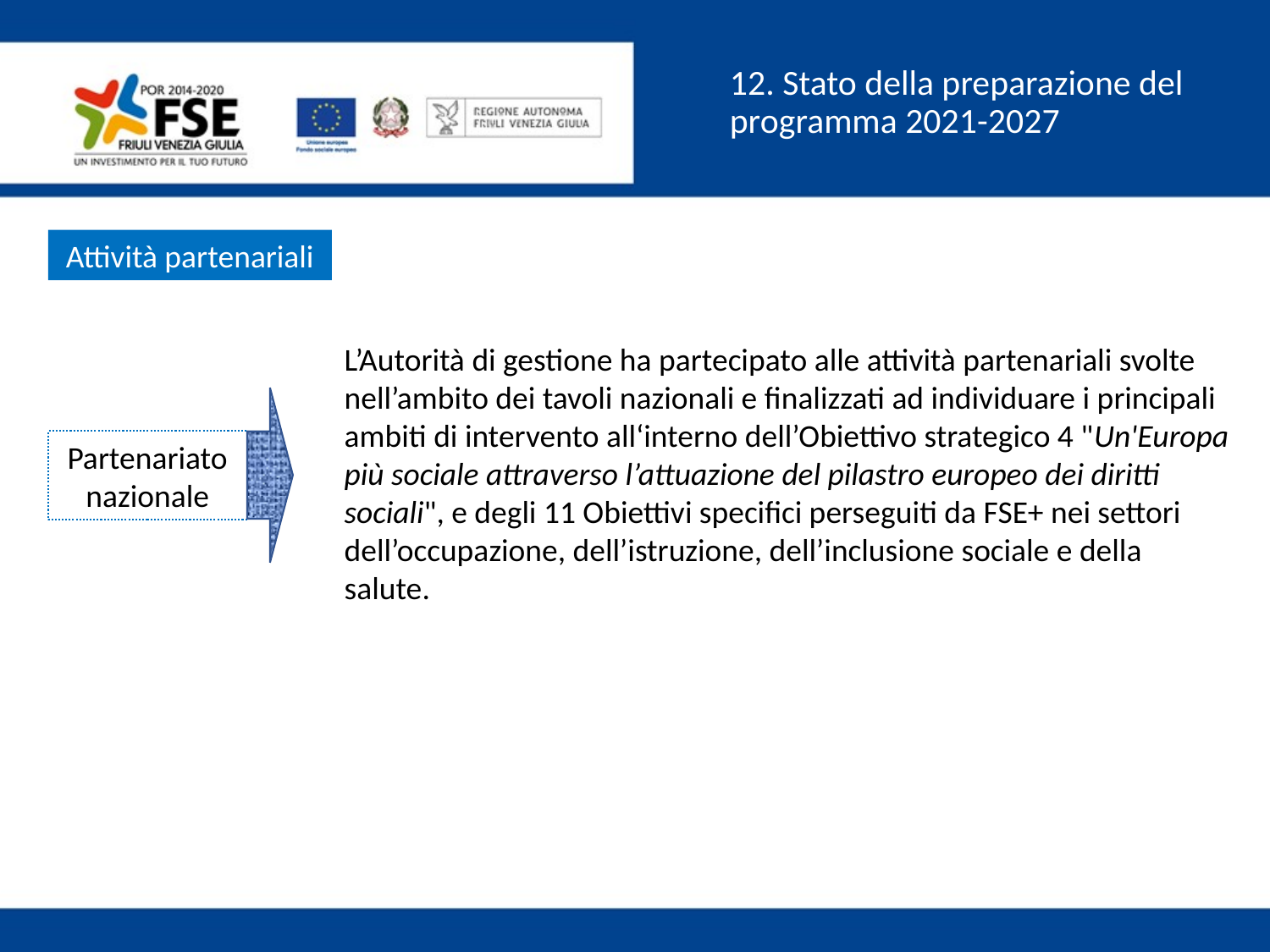

12. Stato della preparazione del programma 2021-2027
Attività partenariali
L’Autorità di gestione ha partecipato alle attività partenariali svolte nell’ambito dei tavoli nazionali e finalizzati ad individuare i principali ambiti di intervento all‘interno dell’Obiettivo strategico 4 "Un'Europa più sociale attraverso l’attuazione del pilastro europeo dei diritti sociali", e degli 11 Obiettivi specifici perseguiti da FSE+ nei settori dell’occupazione, dell’istruzione, dell’inclusione sociale e della salute.

Partenariato nazionale